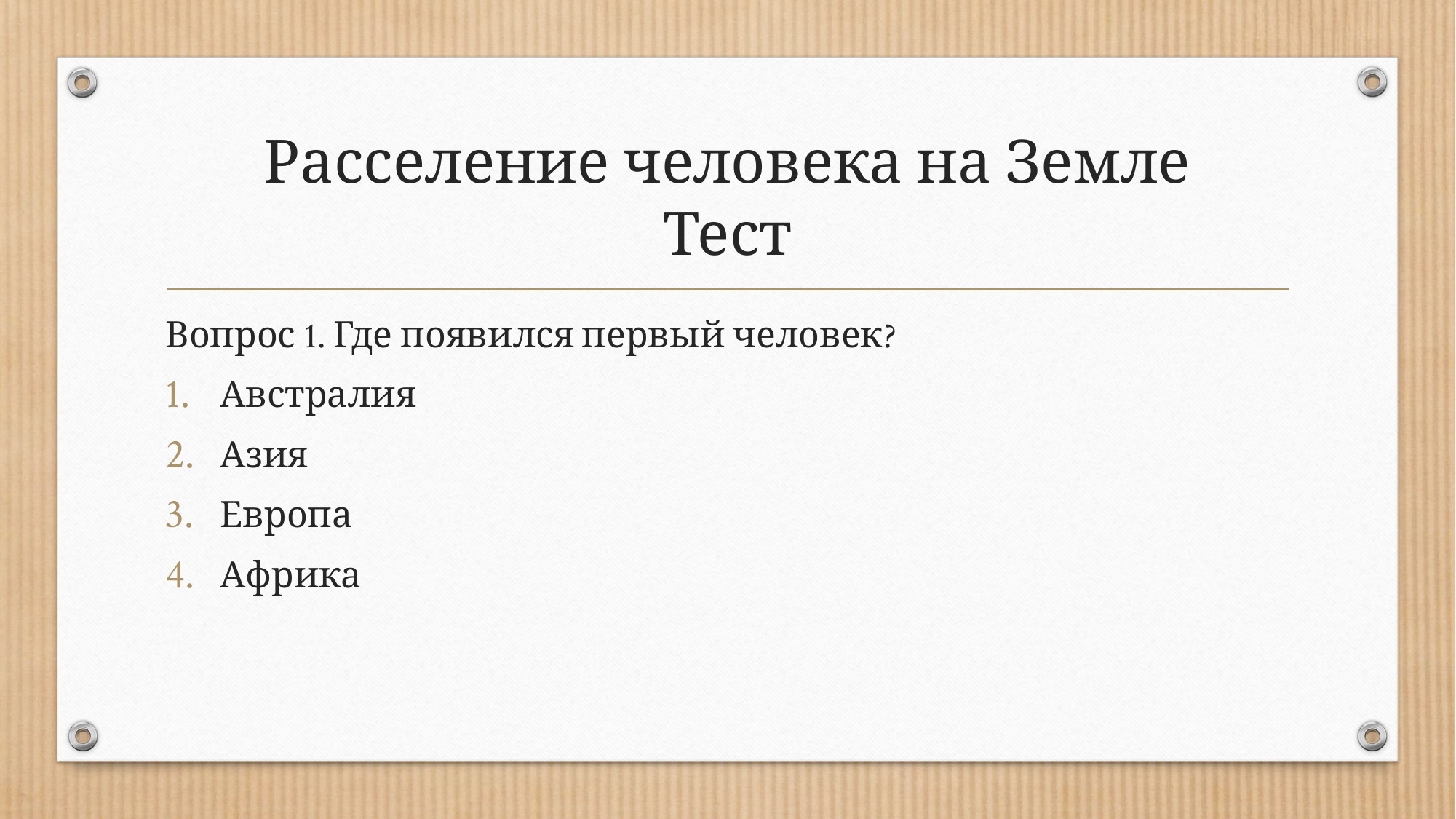

# Расселение человека на Земле Тест
Вопрос 1. Где появился первый человек?
Австралия
Азия
Европа
Африка